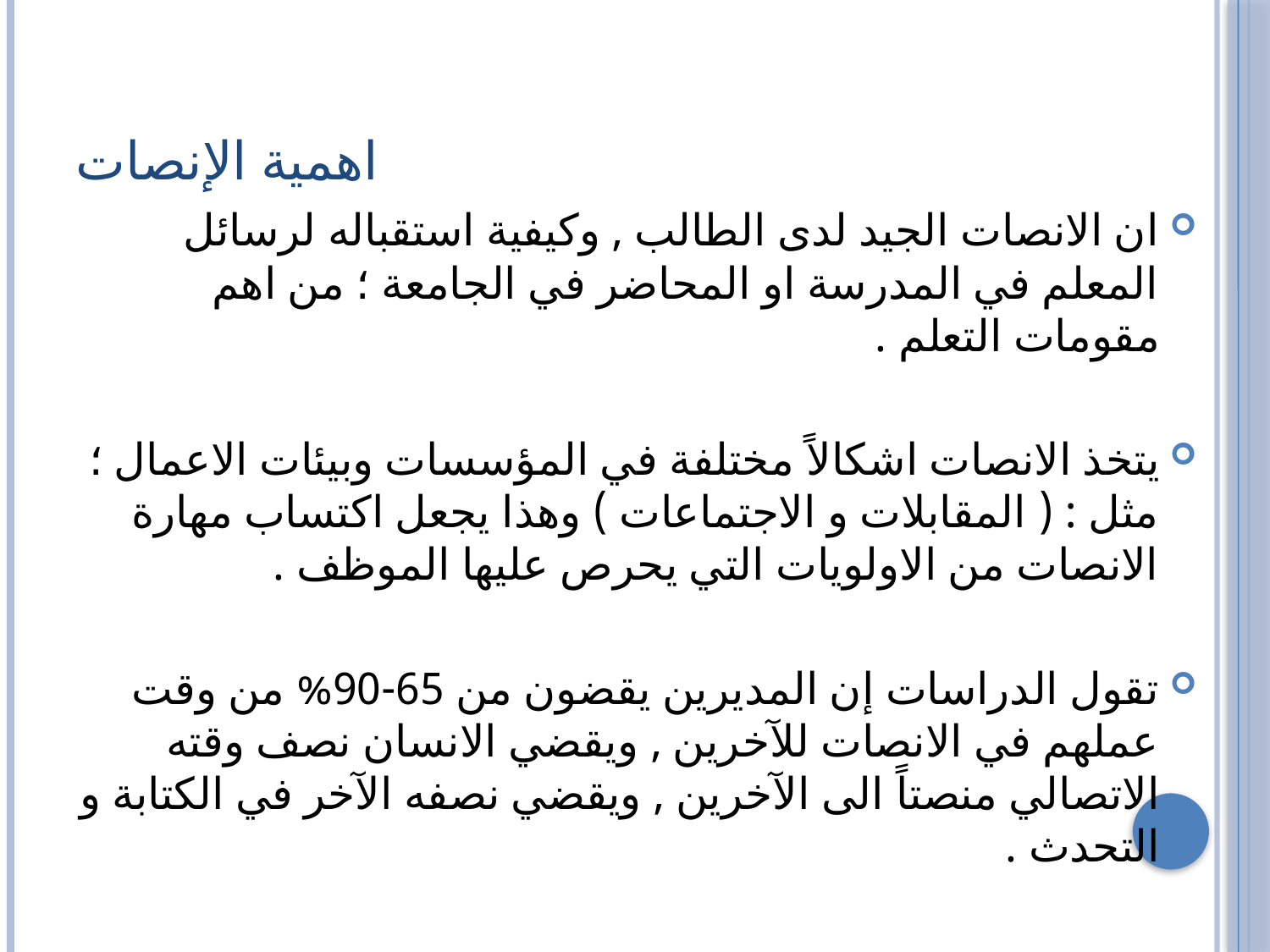

# اهمية الإنصات
ان الانصات الجيد لدى الطالب , وكيفية استقباله لرسائل  المعلم في المدرسة او المحاضر في الجامعة ؛ من اهم مقومات التعلم .

يتخذ الانصات اشكالاً مختلفة في المؤسسات وبيئات الاعمال ؛ مثل : ( المقابلات و الاجتماعات ) وهذا يجعل اكتساب مهارة الانصات من الاولويات التي يحرص عليها الموظف .

تقول الدراسات إن المديرين يقضون من 65-90% من وقت عملهم في الانصات للآخرين , ويقضي الانسان نصف وقته الاتصالي منصتاً الى الآخرين , ويقضي نصفه الآخر في الكتابة و التحدث .